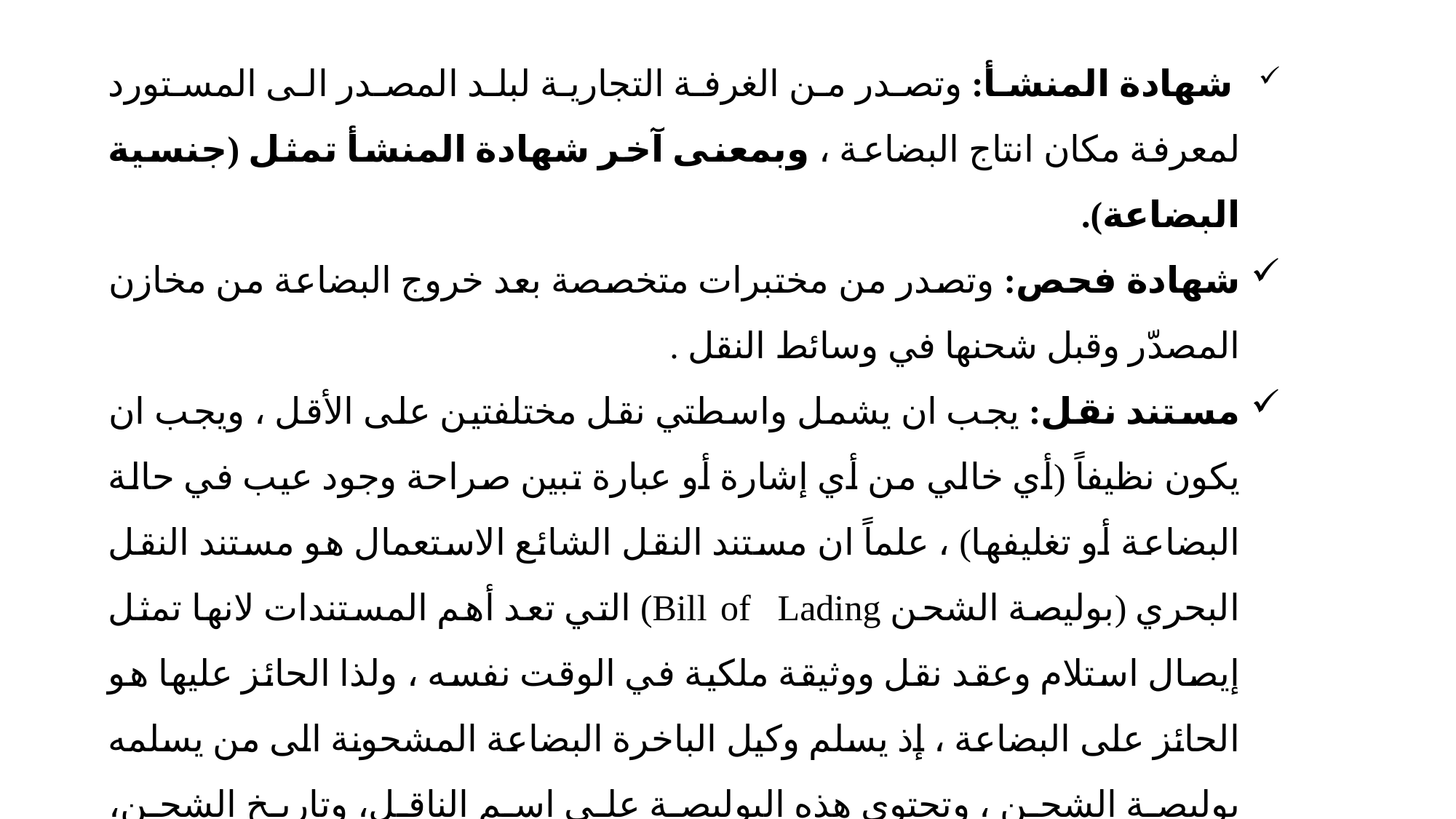

شهادة المنشأ: وتصدر من الغرفة التجارية لبلد المصدر الى المستورد لمعرفة مكان انتاج البضاعة ، وبمعنى آخر شهادة المنشأ تمثل (جنسية البضاعة).
شهادة فحص: وتصدر من مختبرات متخصصة بعد خروج البضاعة من مخازن المصدّر وقبل شحنها في وسائط النقل .
مستند نقل: يجب ان يشمل واسطتي نقل مختلفتين على الأقل ، ويجب ان يكون نظيفاً (أي خالي من أي إشارة أو عبارة تبين صراحة وجود عيب في حالة البضاعة أو تغليفها) ، علماً ان مستند النقل الشائع الاستعمال هو مستند النقل البحري (بوليصة الشحن Bill of  Lading) التي تعد أهم المستندات لانها تمثل إيصال استلام وعقد نقل ووثيقة ملكية في الوقت نفسه ، ولذا الحائز عليها هو الحائز على البضاعة ، إذ يسلم وكيل الباخرة البضاعة المشحونة الى من يسلمه بوليصة الشحن ، وتحتوي هذه البوليصة على اسم الناقل، وتاريخ الشحن، وتفاصيل عملية النقل البحري ، وتفاصيل عن البضاعة المنقولة من حيث كميتها ووزنها ومواصفاتها.